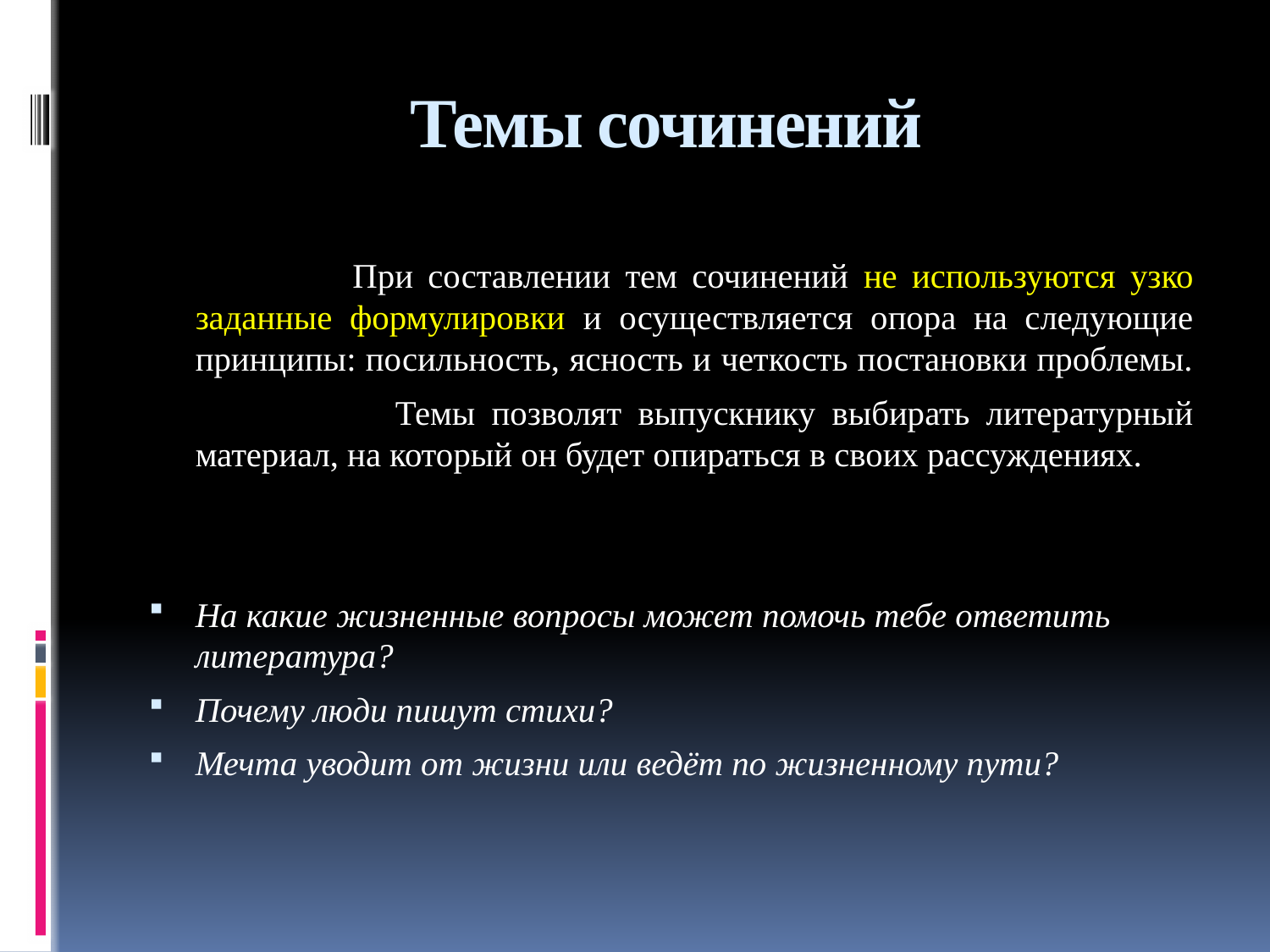

# Темы сочинений
             При составлении тем сочинений не используются узко заданные формулировки и осуществляется опора на следующие принципы: посильность, ясность и четкость постановки проблемы.
               Темы позволят выпускнику выбирать литературный материал, на который он будет опираться в своих рассуждениях.

На какие жизненные вопросы может помочь тебе ответить литература?
Почему люди пишут стихи?
Мечта уводит от жизни или ведёт по жизненному пути?